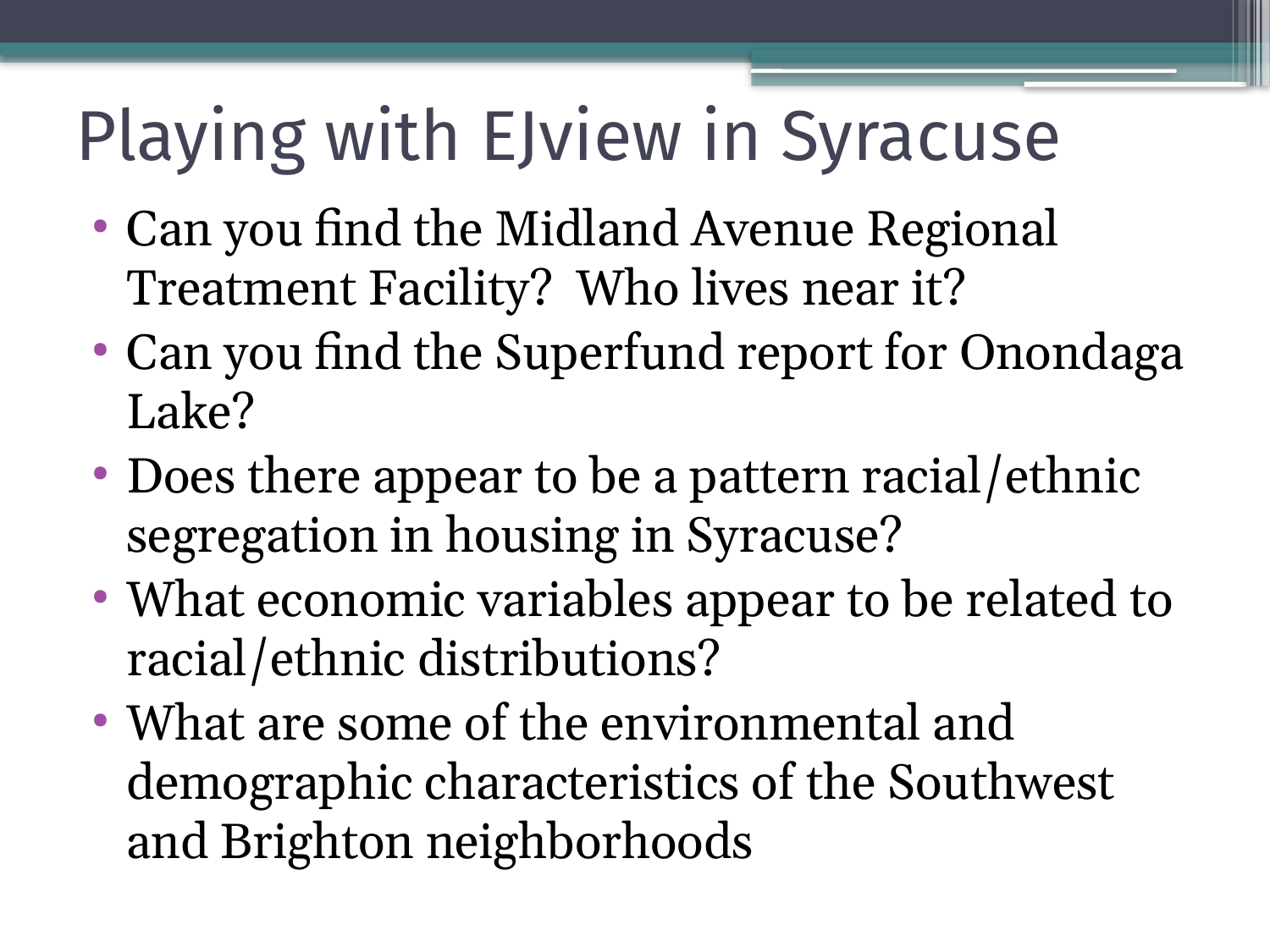

# Playing with EJview in Syracuse
Can you find the Midland Avenue Regional Treatment Facility?  Who lives near it?
Can you find the Superfund report for Onondaga Lake?
Does there appear to be a pattern racial/ethnic segregation in housing in Syracuse?
What economic variables appear to be related to racial/ethnic distributions?
What are some of the environmental and demographic characteristics of the Southwest and Brighton neighborhoods